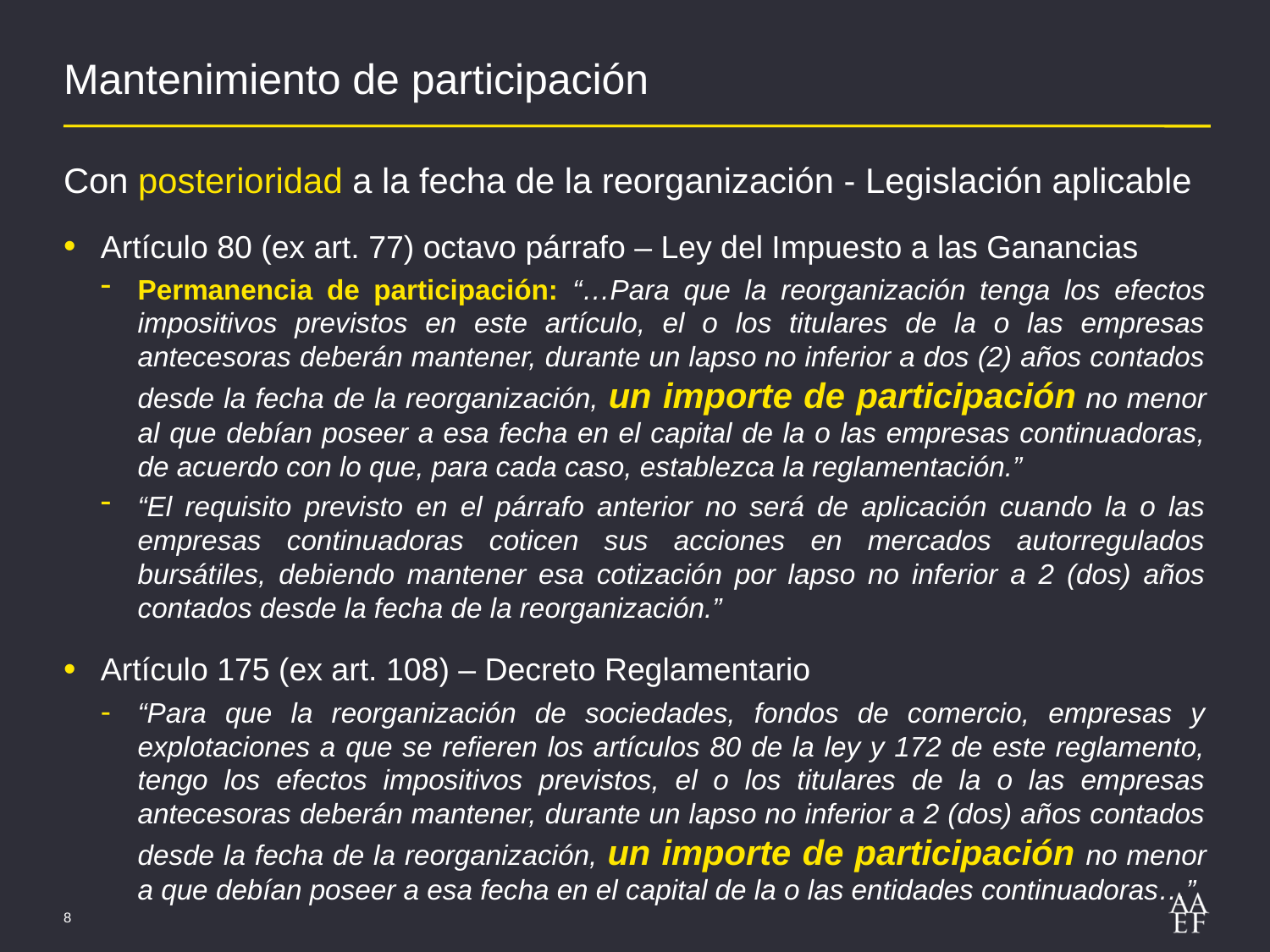

# Mantenimiento de participación
Con posterioridad a la fecha de la reorganización - Legislación aplicable

Artículo 80 (ex art. 77) octavo párrafo – Ley del Impuesto a las Ganancias
Permanencia de participación: “…Para que la reorganización tenga los efectos impositivos previstos en este artículo, el o los titulares de la o las empresas antecesoras deberán mantener, durante un lapso no inferior a dos (2) años contados desde la fecha de la reorganización, un importe de participación no menor al que debían poseer a esa fecha en el capital de la o las empresas continuadoras, de acuerdo con lo que, para cada caso, establezca la reglamentación.”
“El requisito previsto en el párrafo anterior no será de aplicación cuando la o las empresas continuadoras coticen sus acciones en mercados autorregulados bursátiles, debiendo mantener esa cotización por lapso no inferior a 2 (dos) años contados desde la fecha de la reorganización.”

Artículo 175 (ex art. 108) – Decreto Reglamentario
“Para que la reorganización de sociedades, fondos de comercio, empresas y explotaciones a que se refieren los artículos 80 de la ley y 172 de este reglamento, tengo los efectos impositivos previstos, el o los titulares de la o las empresas antecesoras deberán mantener, durante un lapso no inferior a 2 (dos) años contados desde la fecha de la reorganización, un importe de participación no menor a que debían poseer a esa fecha en el capital de la o las entidades continuadoras…”
8